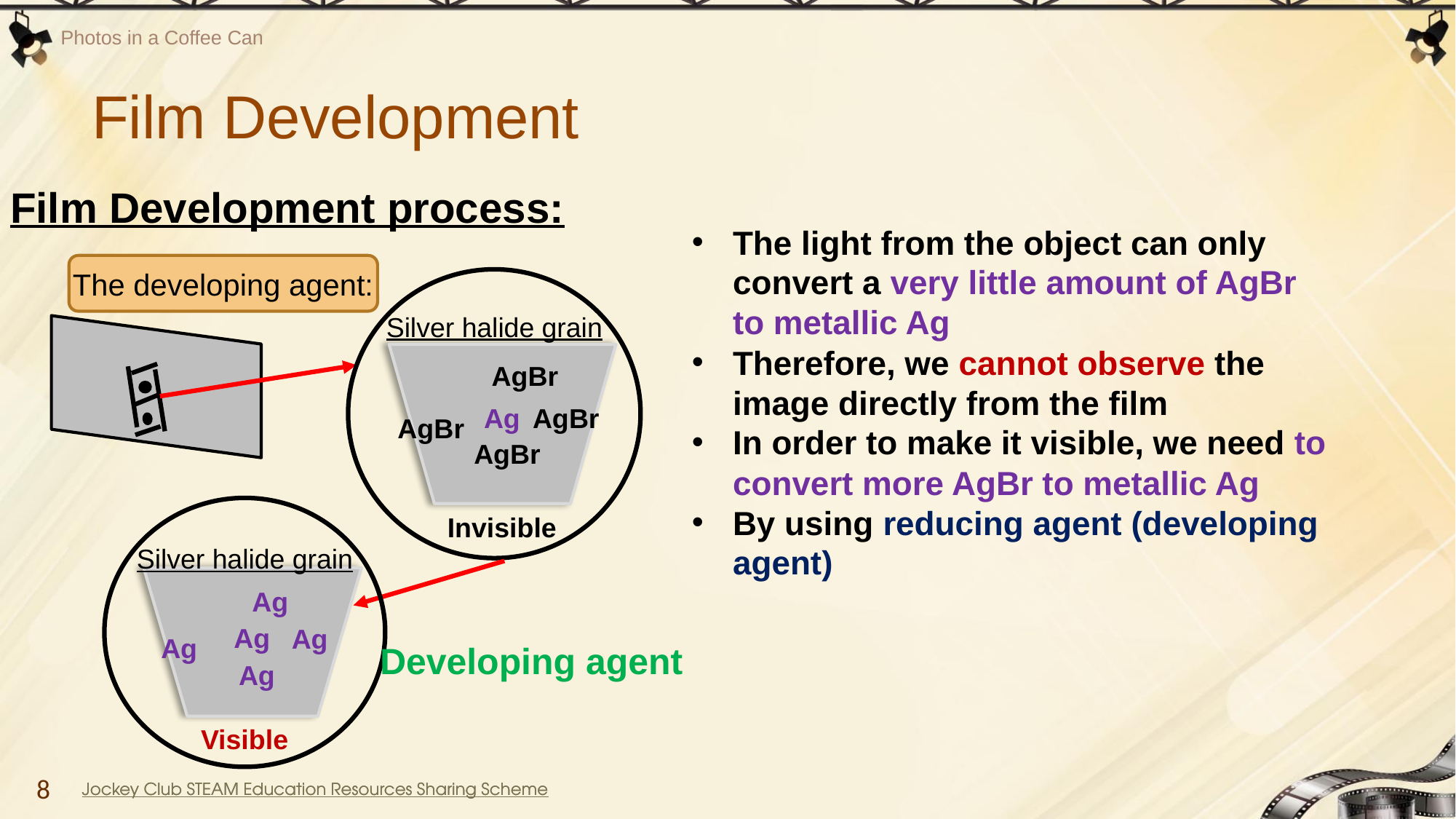

# Film Development
Film Development process:
The light from the object can only convert a very little amount of AgBr to metallic Ag
Therefore, we cannot observe the image directly from the film
In order to make it visible, we need to convert more AgBr to metallic Ag
By using reducing agent (developing agent)

The developing agent:

Silver halide grain

AgBr
Ag
AgBr
AgBr
AgBr

Silver halide grain

Ag
Ag
Ag
Ag
Ag
Visible
Invisible
Developing agent